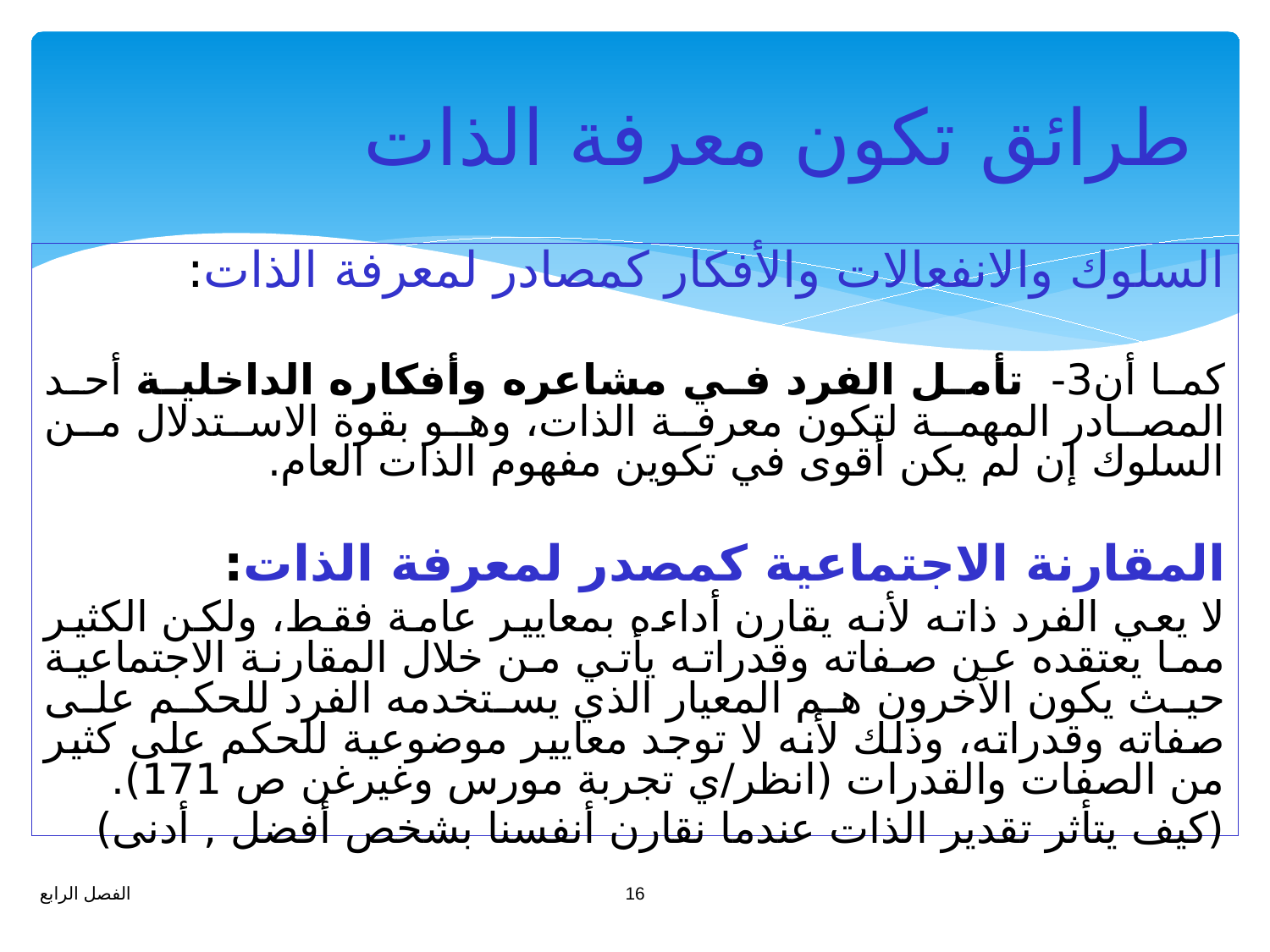

# طرائق تكون معرفة الذات
السلوك والانفعالات والأفكار كمصادر لمعرفة الذات:

كما أن3-  تأمل الفرد في مشاعره وأفكاره الداخلية أحد المصادر المهمة لتكون معرفة الذات، وهو بقوة الاستدلال من السلوك إن لم يكن أقوى في تكوين مفهوم الذات العام.

المقارنة الاجتماعية كمصدر لمعرفة الذات:
لا يعي الفرد ذاته لأنه يقارن أداءه بمعايير عامة فقط، ولكن الكثير مما يعتقده عن صفاته وقدراته يأتي من خلال المقارنة الاجتماعية حيث يكون الآخرون هم المعيار الذي يستخدمه الفرد للحكم على صفاته وقدراته، وذلك لأنه لا توجد معايير موضوعية للحكم على كثير من الصفات والقدرات (انظر/ي تجربة مورس وغيرغن ص 171).
(كيف يتأثر تقدير الذات عندما نقارن أنفسنا بشخص أفضل , أدنى)
16
الفصل الرابع